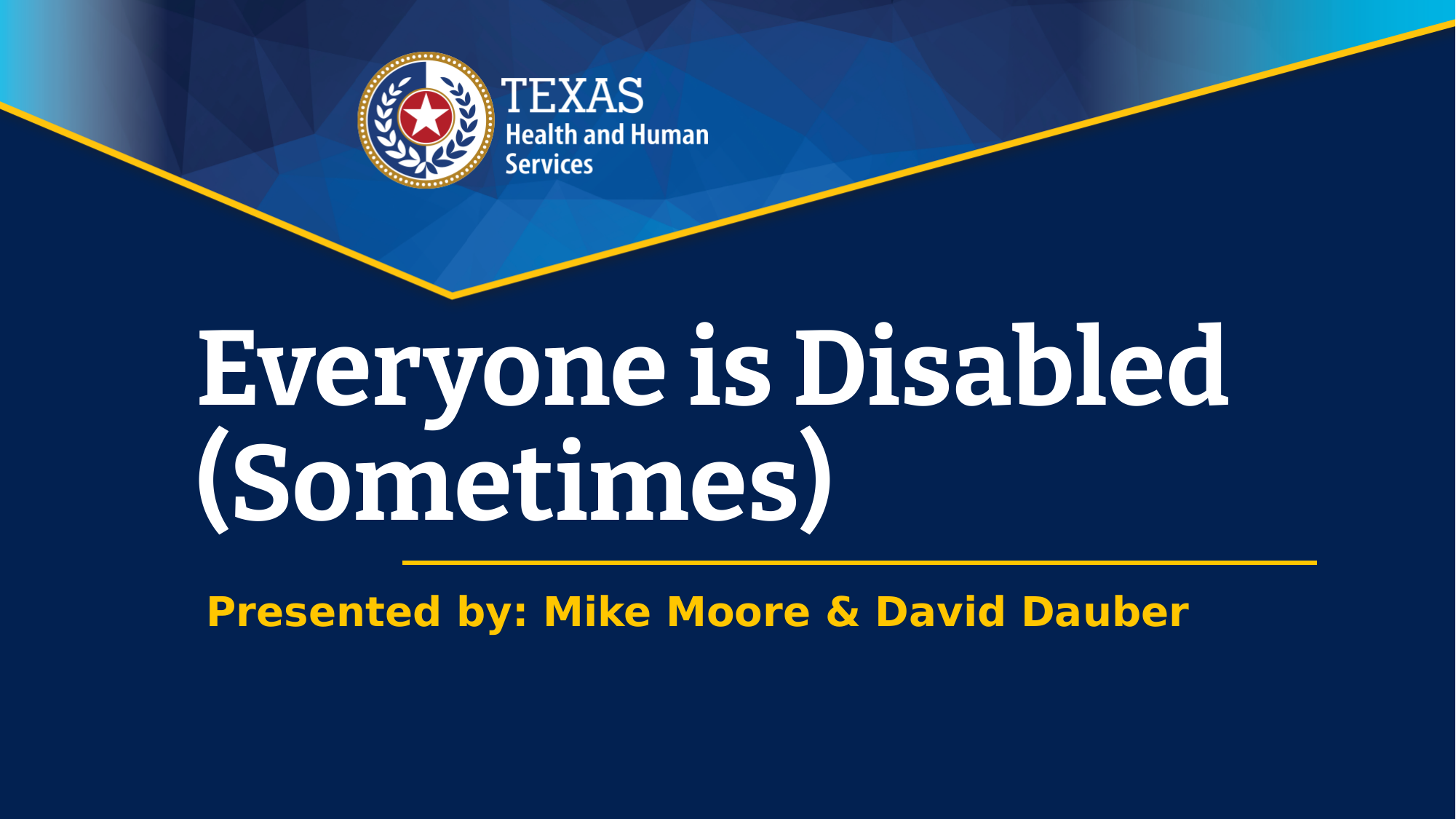

# Everyone is Disabled (Sometimes)
Presented by: Mike Moore & David Dauber